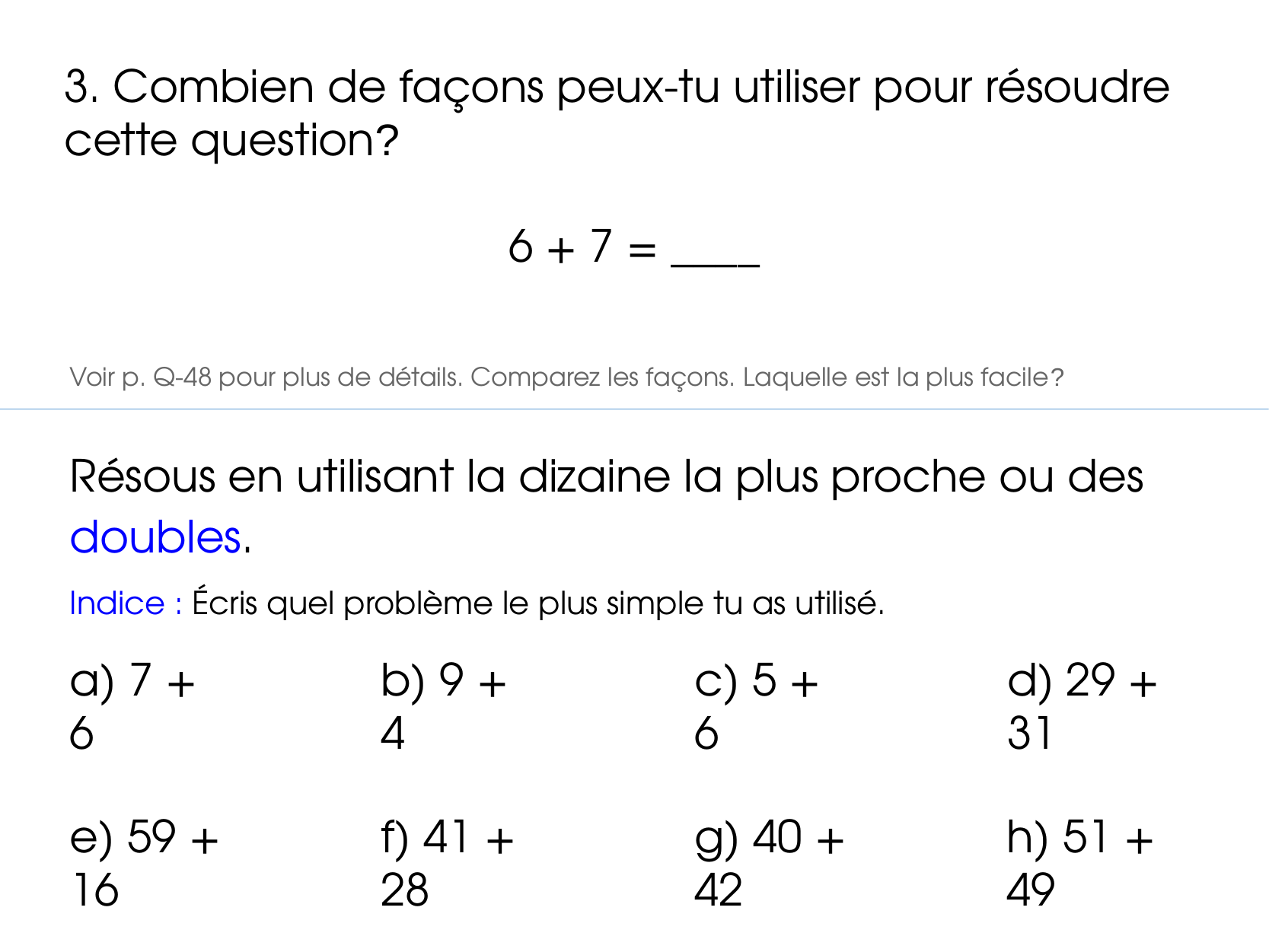

3. Combien de façons peux-tu utiliser pour résoudre cette question?

6 + 7 = ____
Voir p. Q-48 pour plus de détails. Comparez les façons. Laquelle est la plus facile?
Résous en utilisant la dizaine la plus proche ou des doubles.
Indice : Écris quel problème le plus simple tu as utilisé.
a) 7 + 6
b) 9 + 4
c) 5 + 6
d) 29 + 31
e) 59 + 16
f) 41 + 28
g) 40 + 42
h) 51 + 49